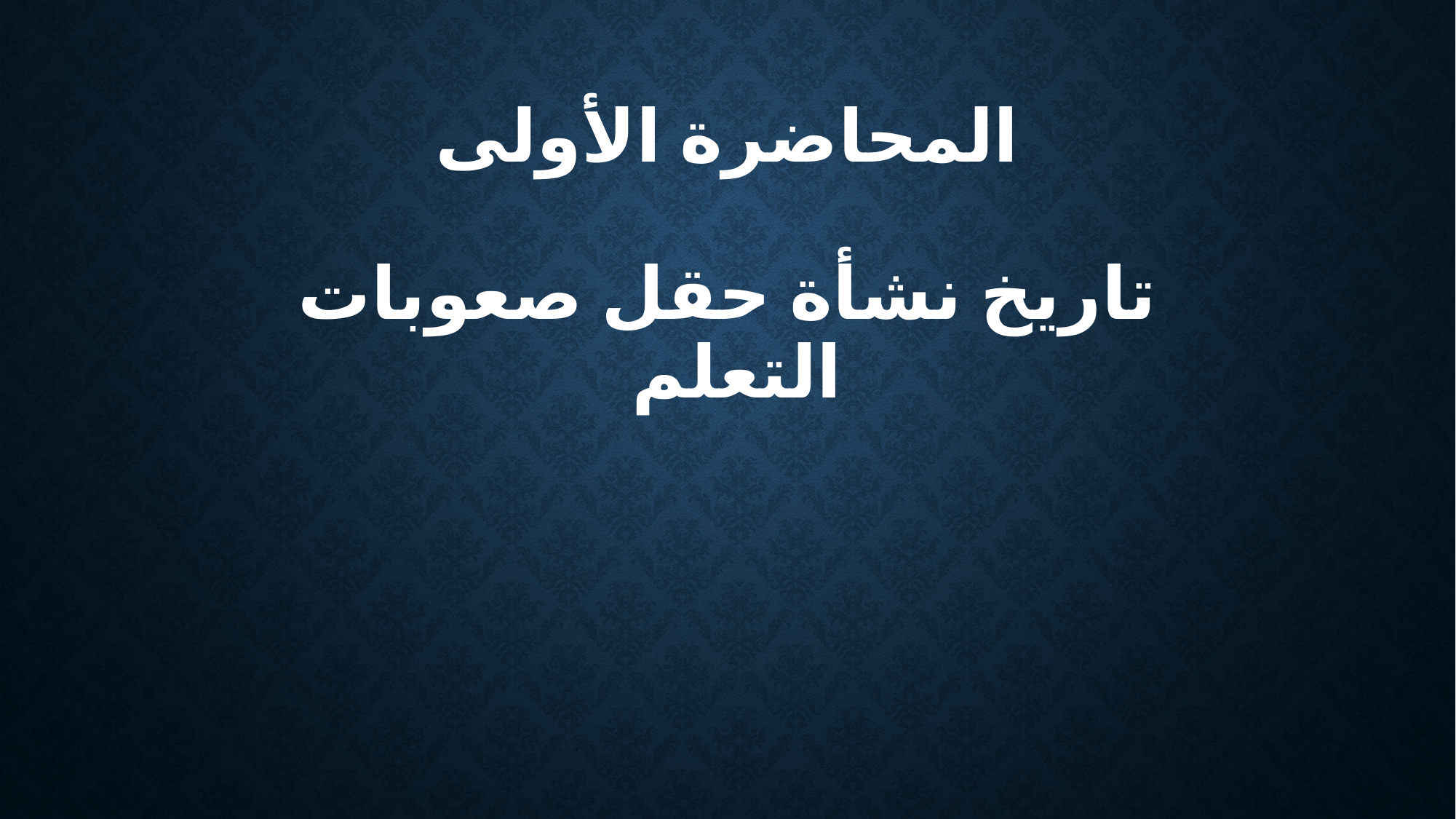

# المحاضرة الأولى تاريخ نشأة حقل صعوبات التعلم